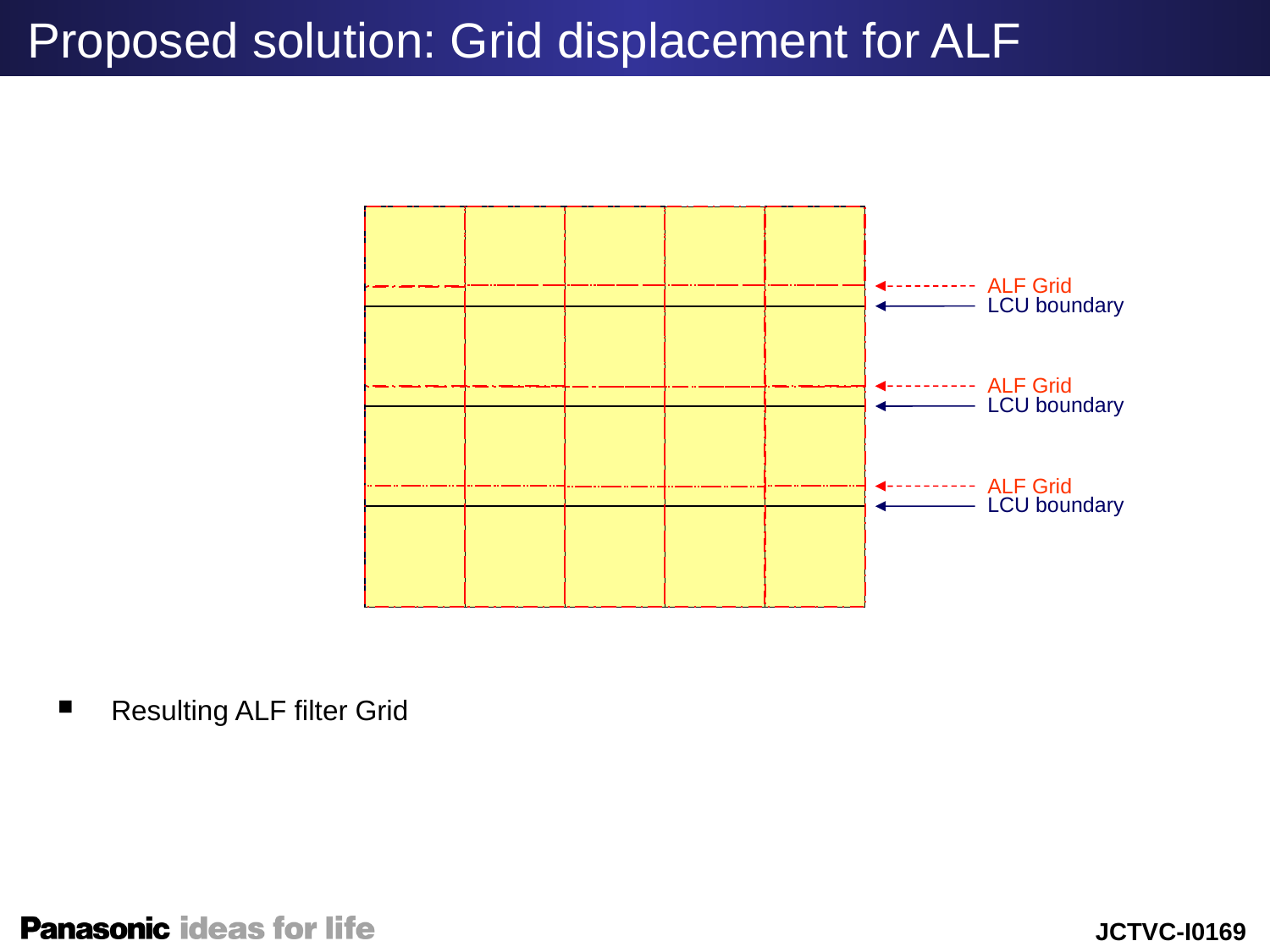

Proposed solution: Grid displacement for ALF

ALF Grid

LCU boundary

ALF Grid
LCU boundary

ALF Grid
LCU boundary

Resulting ALF filter Grid